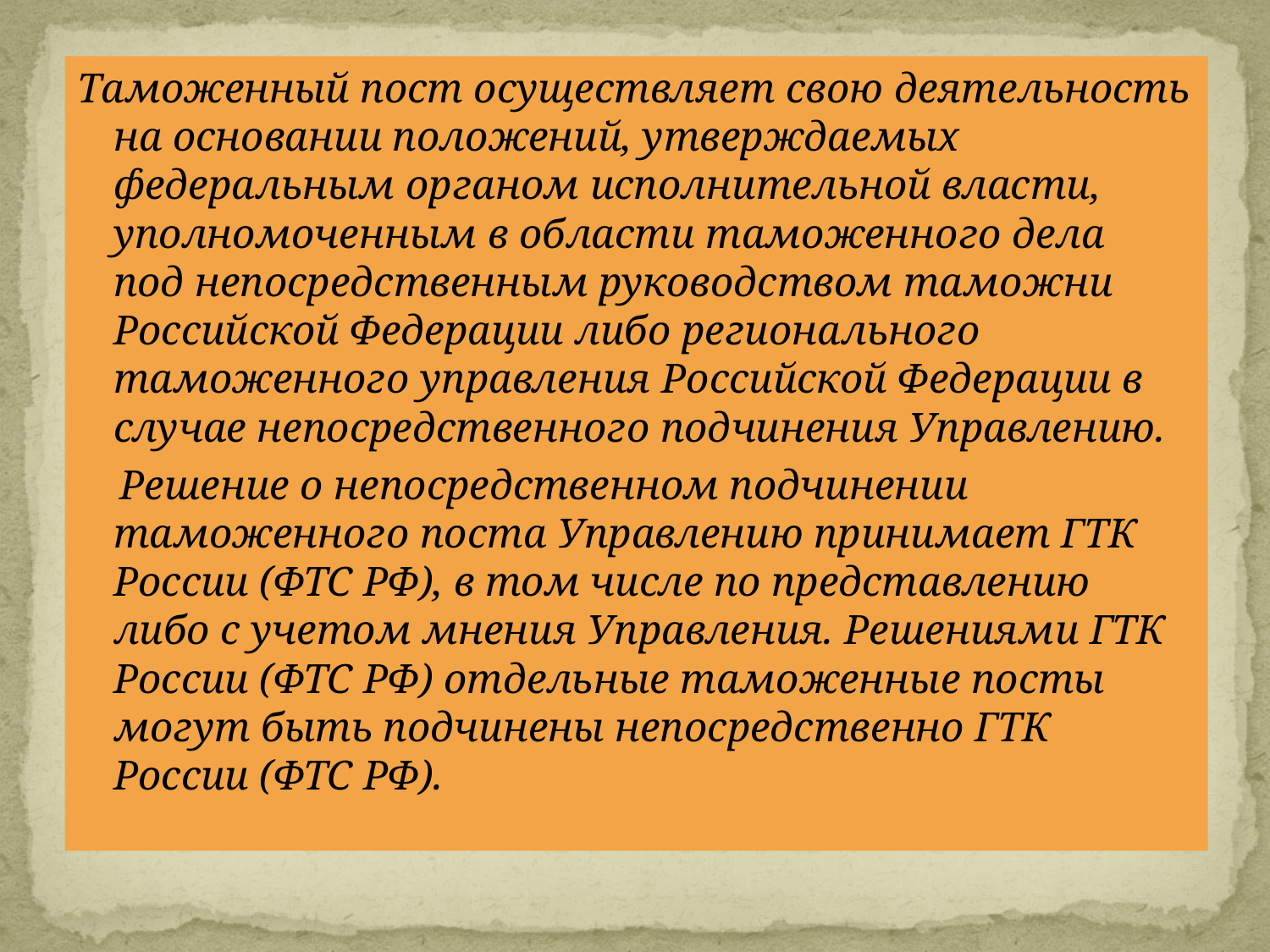

Таможенный пост осуществляет свою деятельность на основании положений, утверждаемых федеральным органом исполнительной власти, уполномоченным в области таможенного дела  под непосредственным руководством таможни Российской Федерации либо регионального таможенного управления Российской Федерации в случае непосредственного подчинения Управлению.
    Решение о непосредственном подчинении таможенного поста Управлению принимает ГТК России (ФТС РФ), в том числе по представлению либо с учетом мнения Управления. Решениями ГТК России (ФТС РФ) отдельные таможенные посты могут быть подчинены непосредственно ГТК России (ФТС РФ).